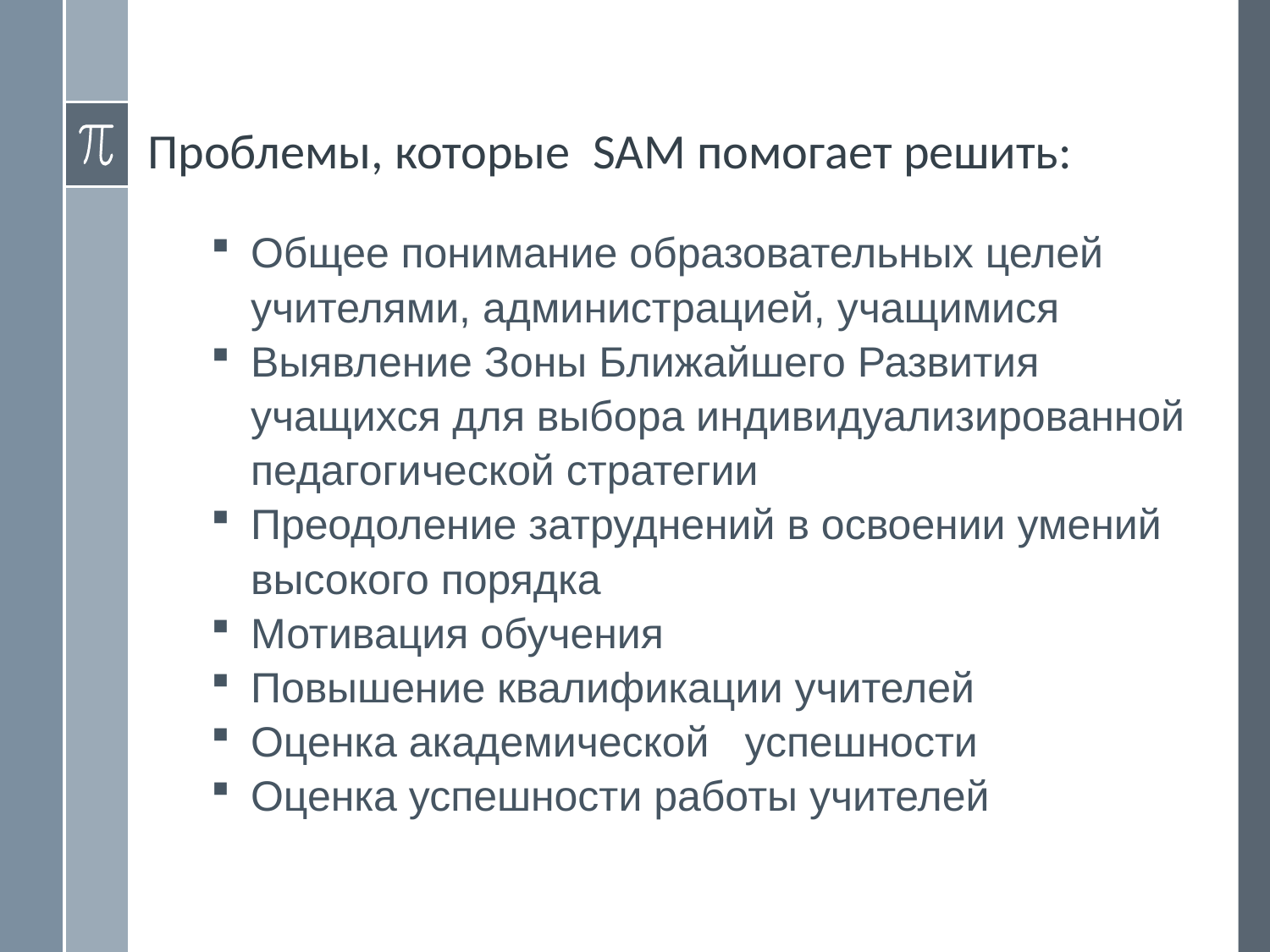

# Проблемы, которые  SAM помогает решить:
Общее понимание образовательных целей учителями, администрацией, учащимися
Выявление Зоны Ближайшего Развития учащихся для выбора индивидуализированной педагогической стратегии
Преодоление затруднений в освоении умений высокого порядка
Мотивация обучения
Повышение квалификации учителей
Оценка академической   успешности
Оценка успешности работы учителей